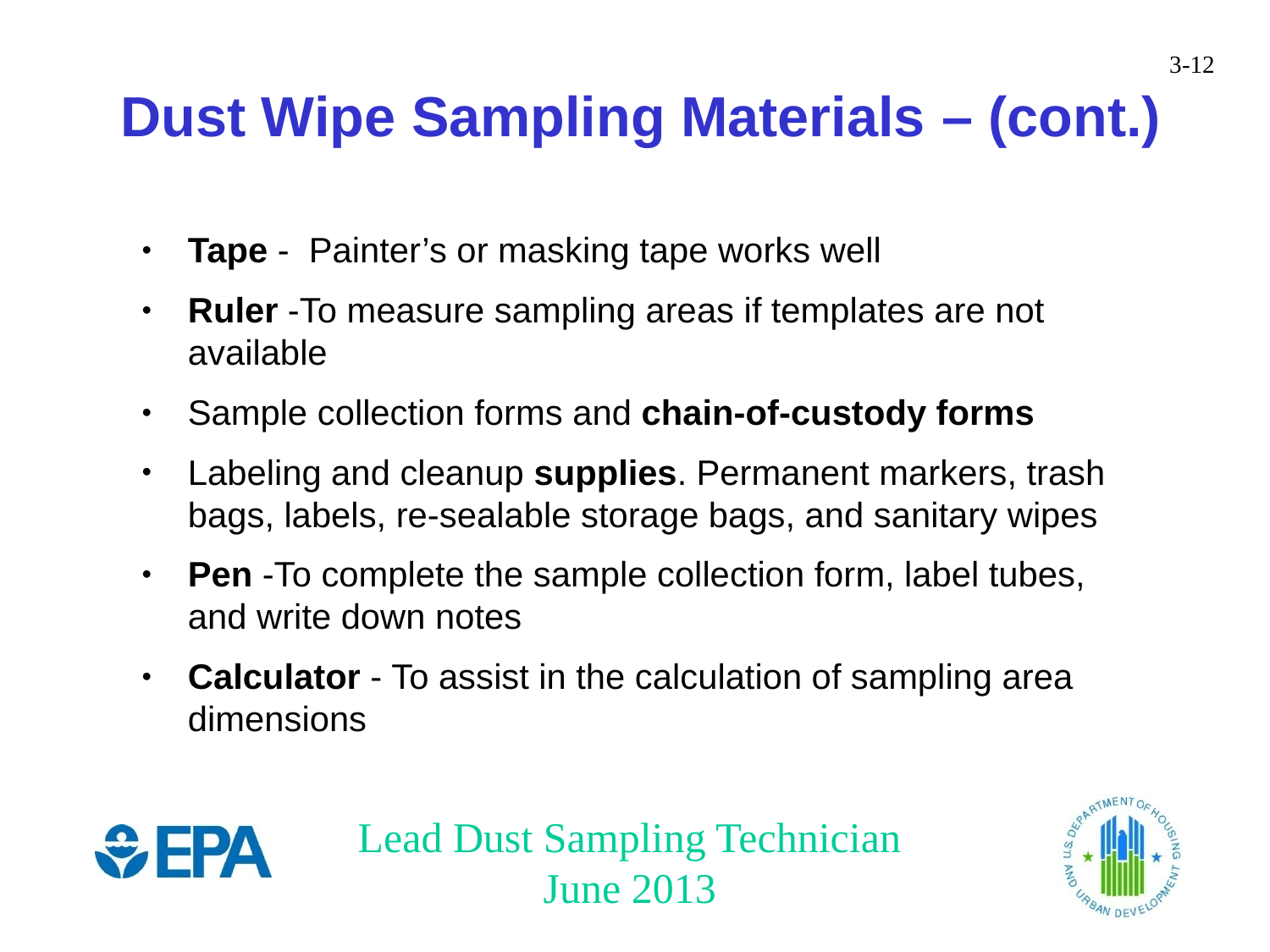

Dust Wipe Sampling Materials – (cont.)
Tape -  Painter’s or masking tape works well
Ruler -To measure sampling areas if templates are not available
Sample collection forms and chain-of-custody forms
Labeling and cleanup supplies. Permanent markers, trash bags, labels, re-sealable storage bags, and sanitary wipes
Pen -To complete the sample collection form, label tubes, and write down notes
Calculator - To assist in the calculation of sampling area dimensions